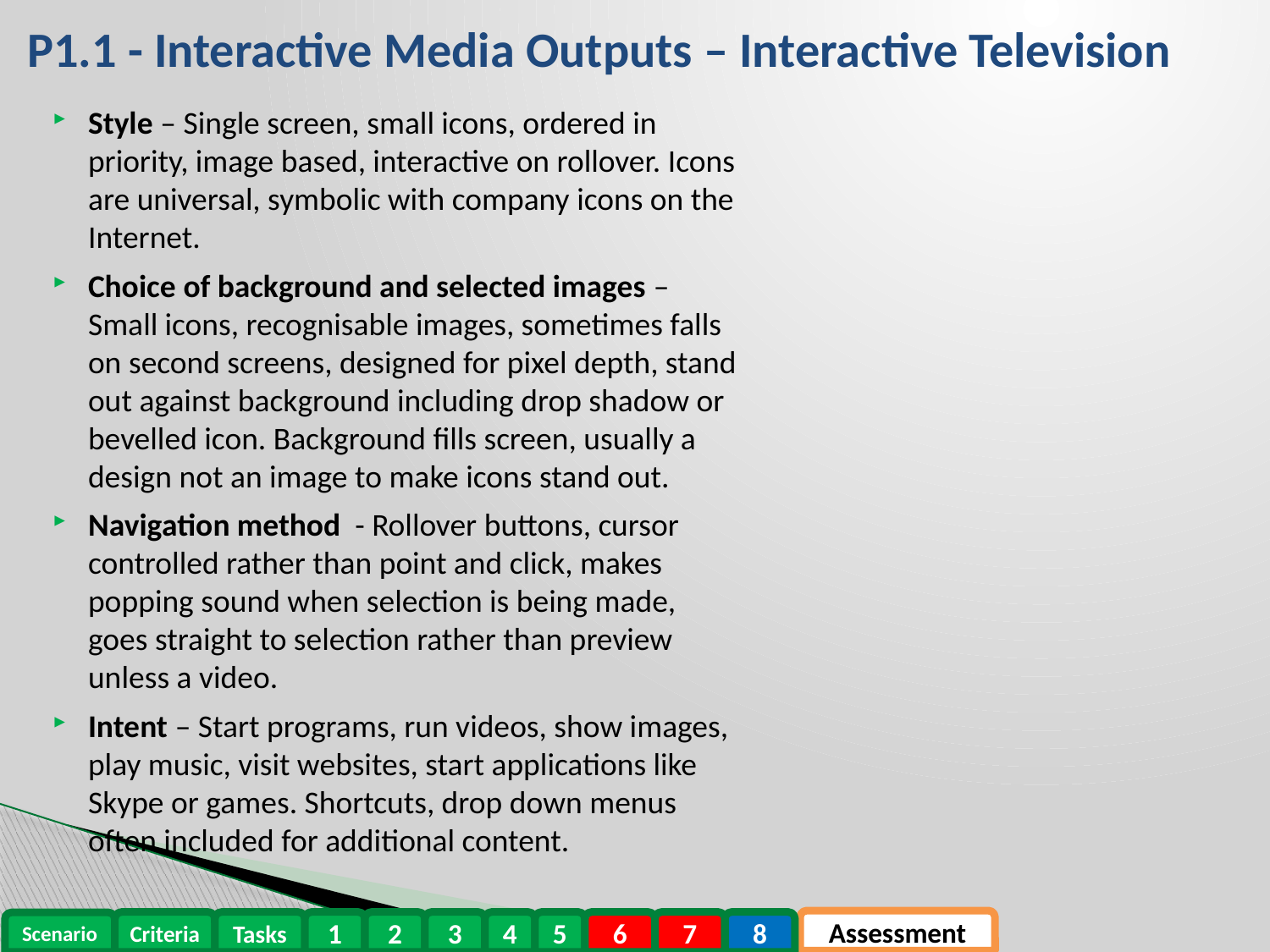

# P1.1 - Interactive Media Outputs – Interactive Television
Style – Single screen, small icons, ordered in priority, image based, interactive on rollover. Icons are universal, symbolic with company icons on the Internet.
Choice of background and selected images – Small icons, recognisable images, sometimes falls on second screens, designed for pixel depth, stand out against background including drop shadow or bevelled icon. Background fills screen, usually a design not an image to make icons stand out.
Navigation method  - Rollover buttons, cursor controlled rather than point and click, makes popping sound when selection is being made, goes straight to selection rather than preview unless a video.
Intent – Start programs, run videos, show images, play music, visit websites, start applications like Skype or games. Shortcuts, drop down menus often included for additional content.